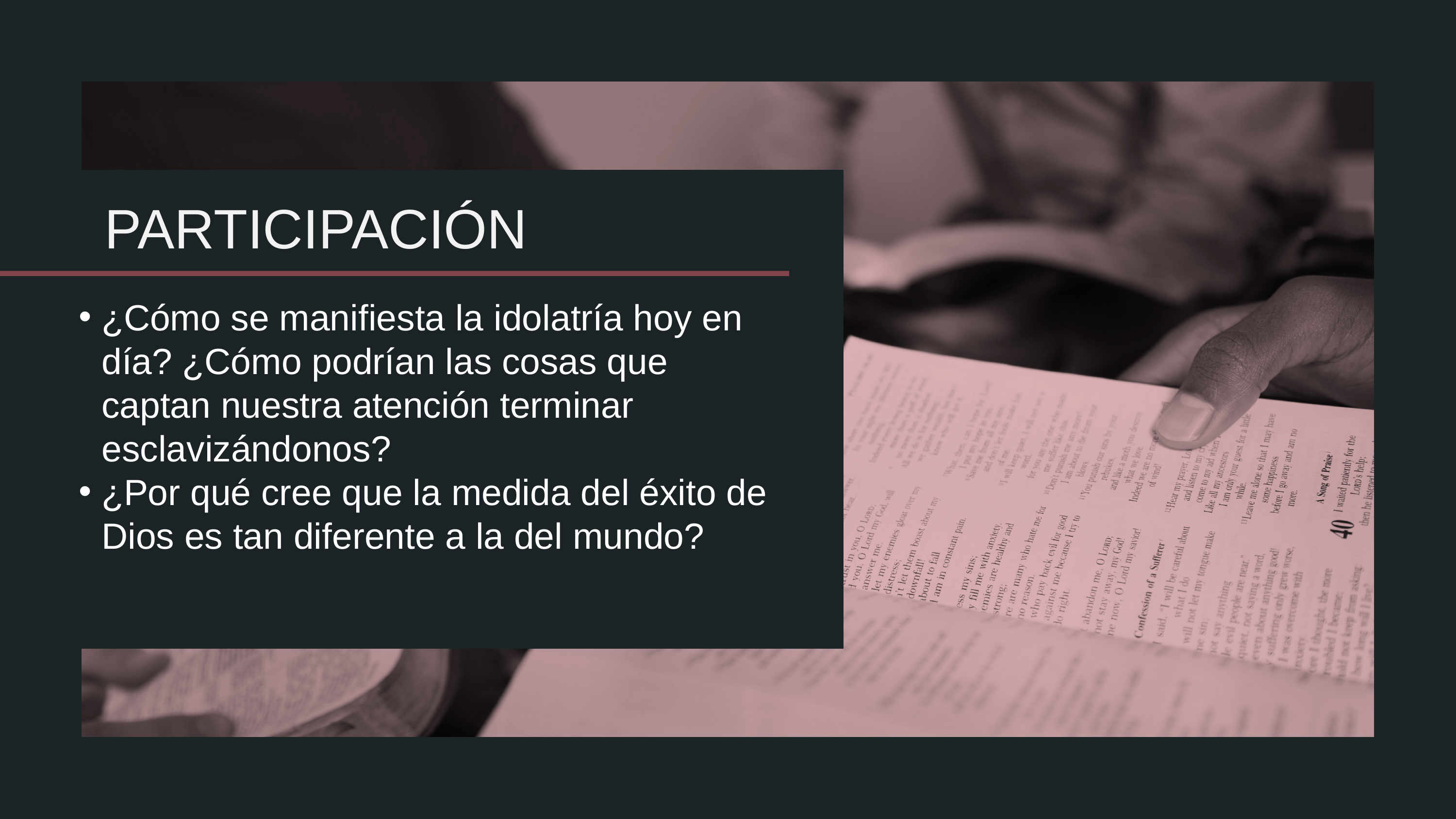

¿Cómo se manifiesta la idolatría hoy en día? ¿Cómo podrían las cosas que captan nuestra atención terminar esclavizándonos?
¿Por qué cree que la medida del éxito de Dios es tan diferente a la del mundo?